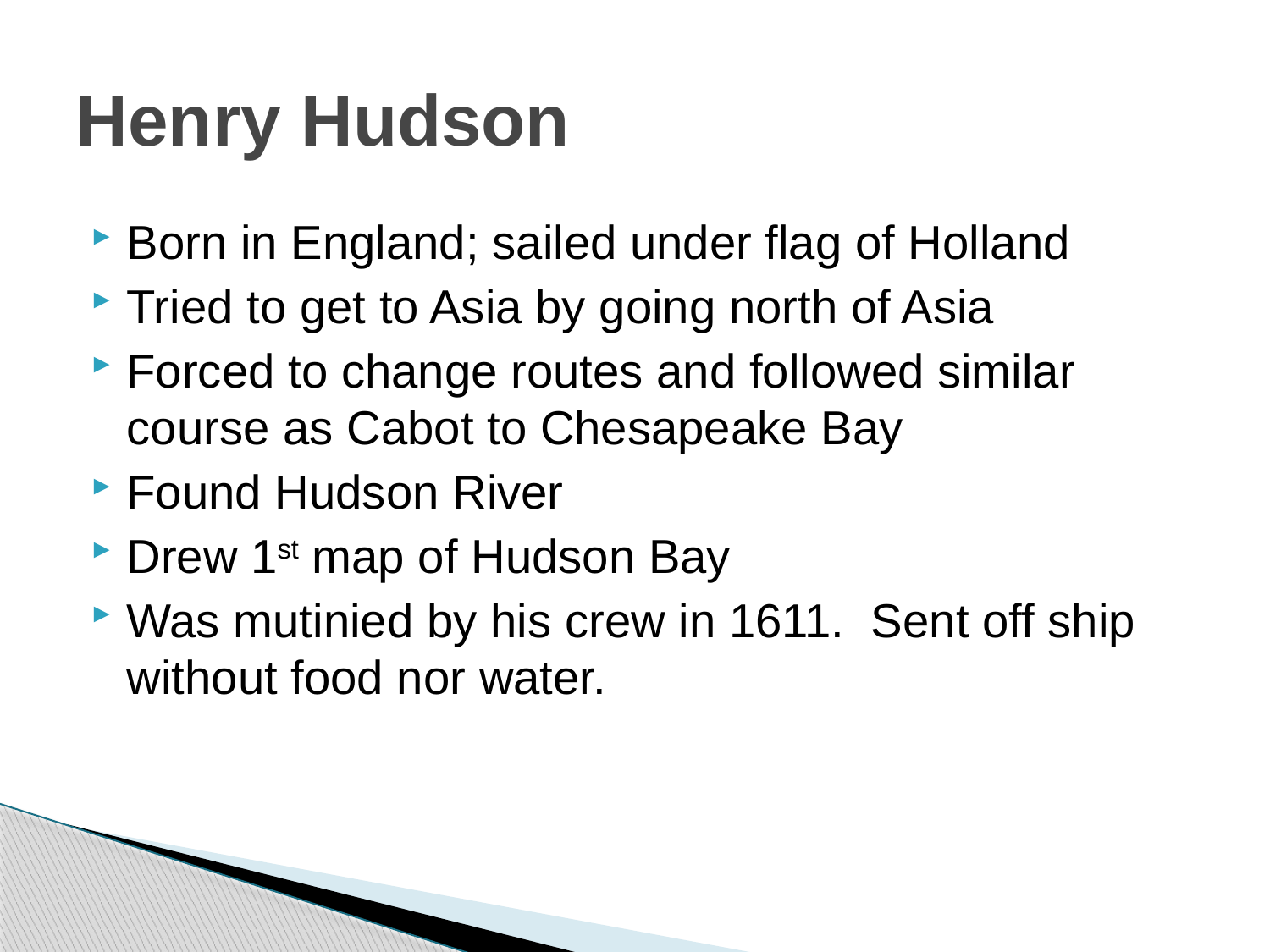

# Henry Hudson
Born in England; sailed under flag of Holland
Tried to get to Asia by going north of Asia
Forced to change routes and followed similar course as Cabot to Chesapeake Bay
Found Hudson River
Drew 1st map of Hudson Bay
Was mutinied by his crew in 1611.  Sent off ship without food nor water.